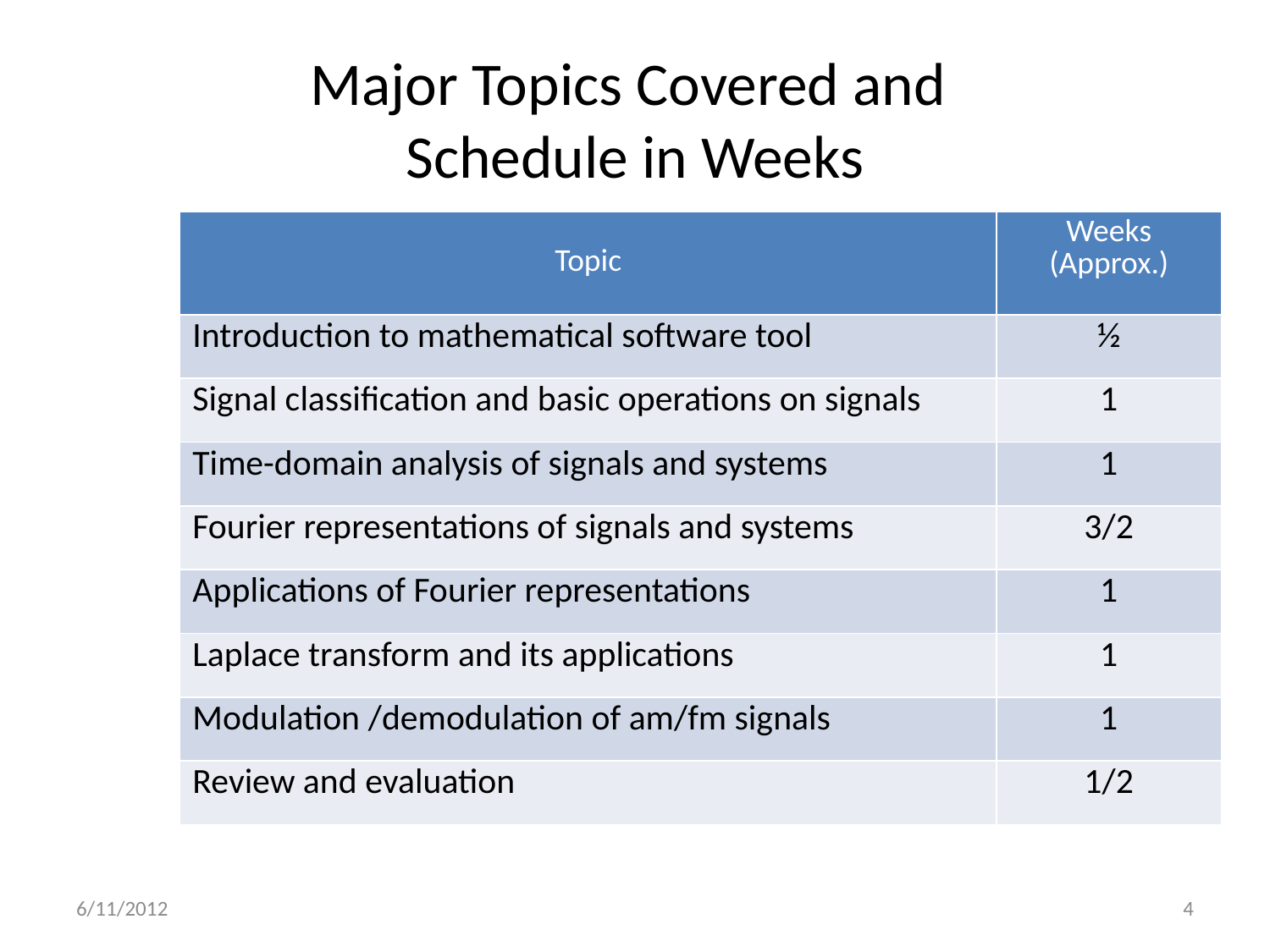

# Major Topics Covered and Schedule in Weeks
| Topic | Weeks (Approx.) |
| --- | --- |
| Introduction to mathematical software tool | ½ |
| Signal classification and basic operations on signals | 1 |
| Time-domain analysis of signals and systems | 1 |
| Fourier representations of signals and systems | 3/2 |
| Applications of Fourier representations | 1 |
| Laplace transform and its applications | 1 |
| Modulation /demodulation of am/fm signals | 1 |
| Review and evaluation | 1/2 |
6/11/2012

4